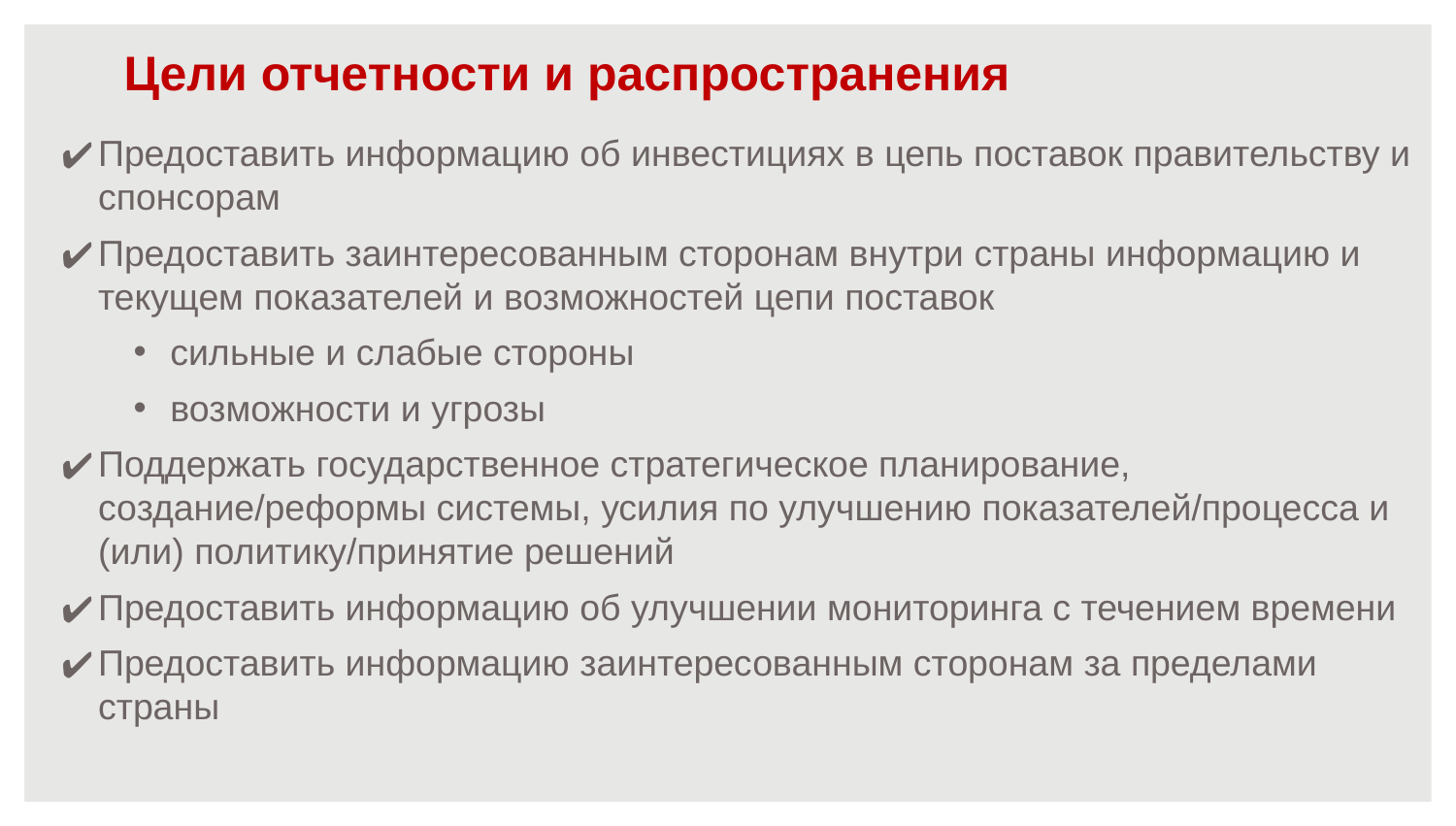

# Цели отчетности и распространения
Предоставить информацию об инвестициях в цепь поставок правительству и спонсорам
Предоставить заинтересованным сторонам внутри страны информацию и текущем показателей и возможностей цепи поставок
сильные и слабые стороны
возможности и угрозы
Поддержать государственное стратегическое планирование, создание/реформы системы, усилия по улучшению показателей/процесса и (или) политику/принятие решений
Предоставить информацию об улучшении мониторинга с течением времени
Предоставить информацию заинтересованным сторонам за пределами страны